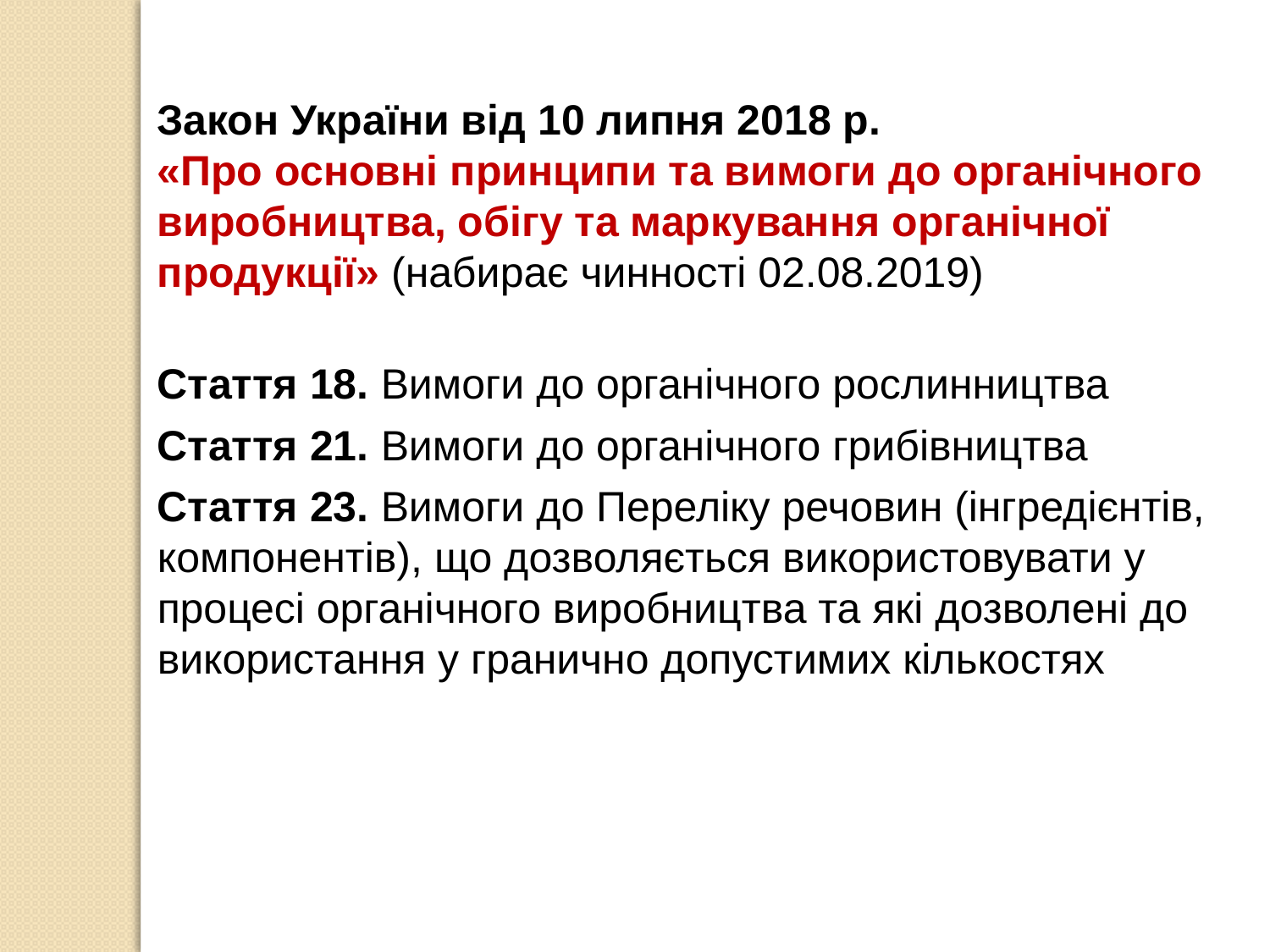

Закон України від 10 липня 2018 р.
«Про основні принципи та вимоги до органічного виробництва, обігу та маркування органічної продукції» (набирає чинності 02.08.2019)

Стаття 18. Вимоги до органічного рослинництва
Стаття 21. Вимоги до органічного грибівництва
Стаття 23. Вимоги до Переліку речовин (інгредієнтів, компонентів), що дозволяється використовувати у процесі органічного виробництва та які дозволені до використання у гранично допустимих кількостях